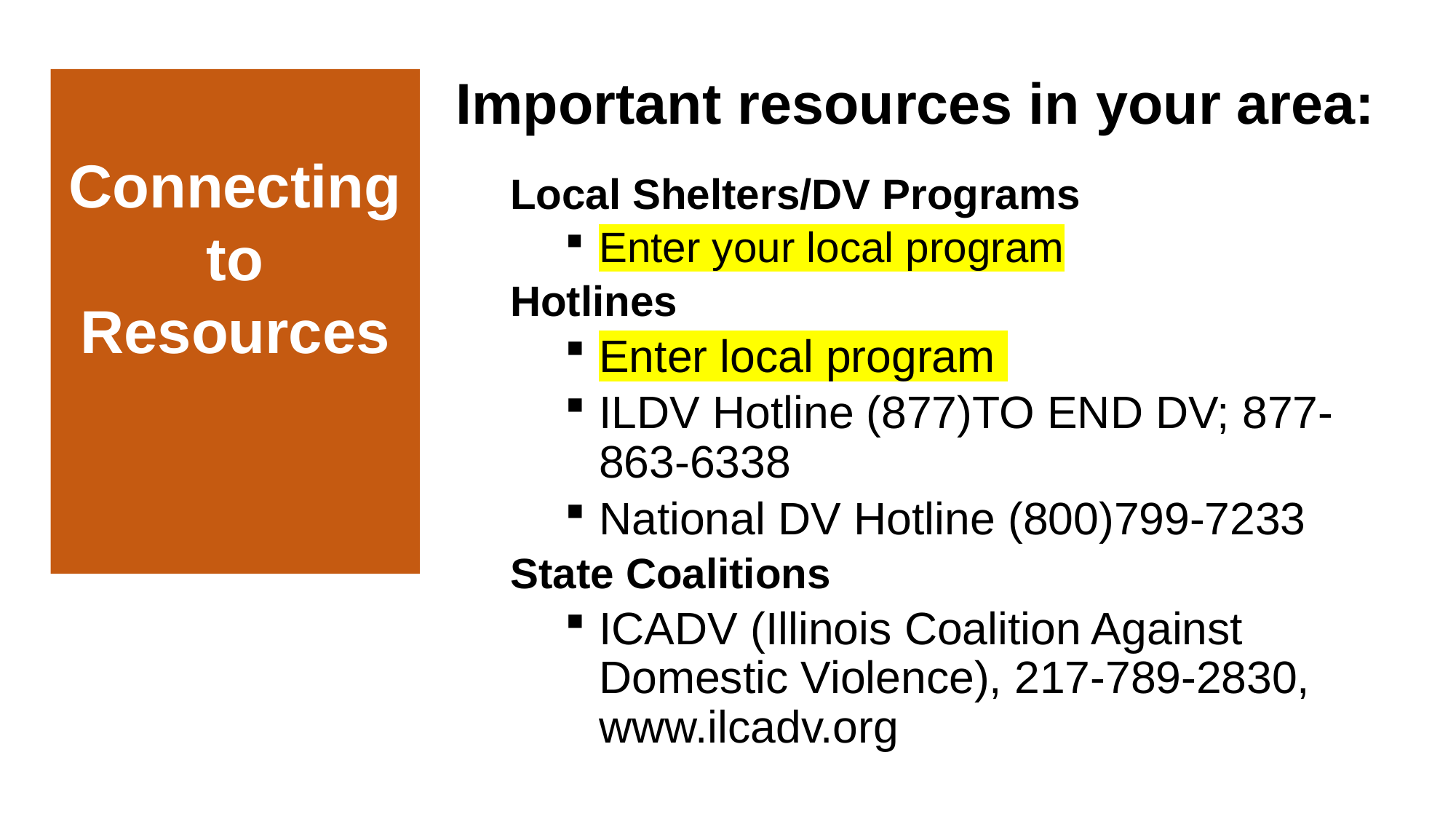

Connecting to Resources

Important resources in your area:

Local Shelters/DV Programs
Enter your local program
Hotlines
Enter local program
ILDV Hotline (877)TO END DV; 877-863-6338
National DV Hotline (800)799-7233
State Coalitions
ICADV (Illinois Coalition Against Domestic Violence), 217-789-2830, www.ilcadv.org